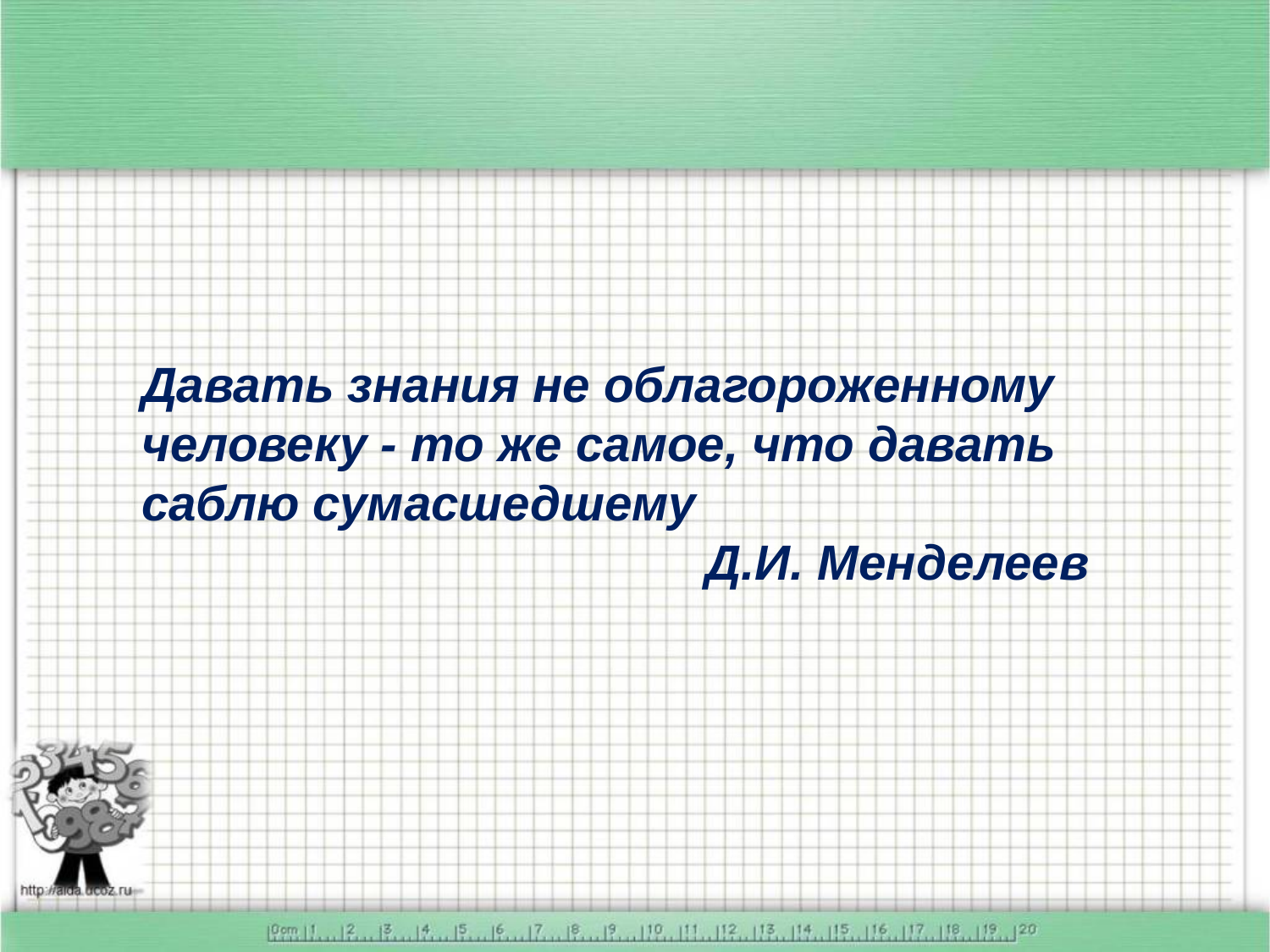

Давать знания не облагороженному человеку - то же самое, что давать саблю сумасшедшему
                                         Д.И. Менделеев